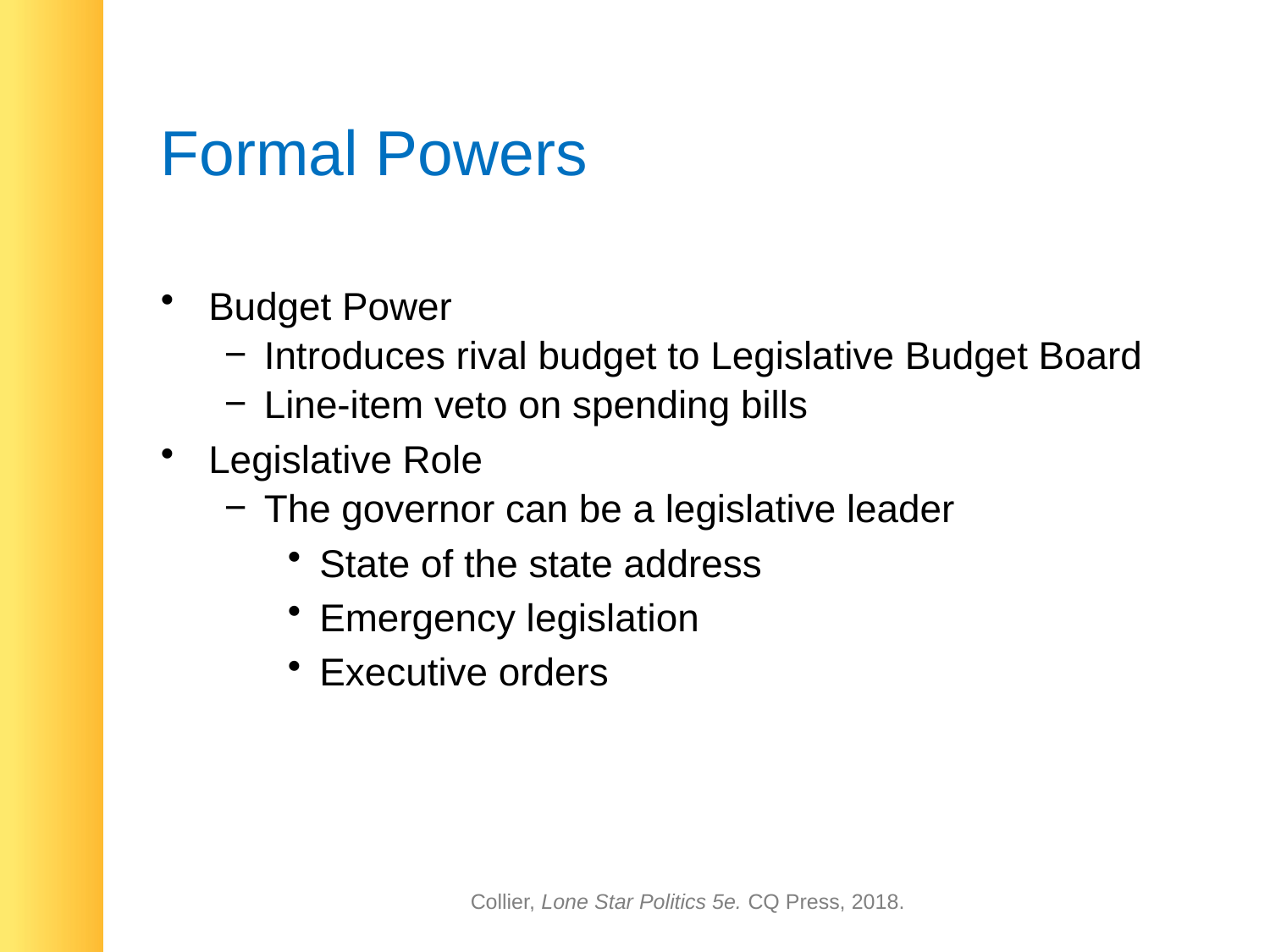

# Formal Powers
Budget Power
Introduces rival budget to Legislative Budget Board
Line-item veto on spending bills
Legislative Role
The governor can be a legislative leader
State of the state address
Emergency legislation
Executive orders
Collier, Lone Star Politics 5e. CQ Press, 2018.